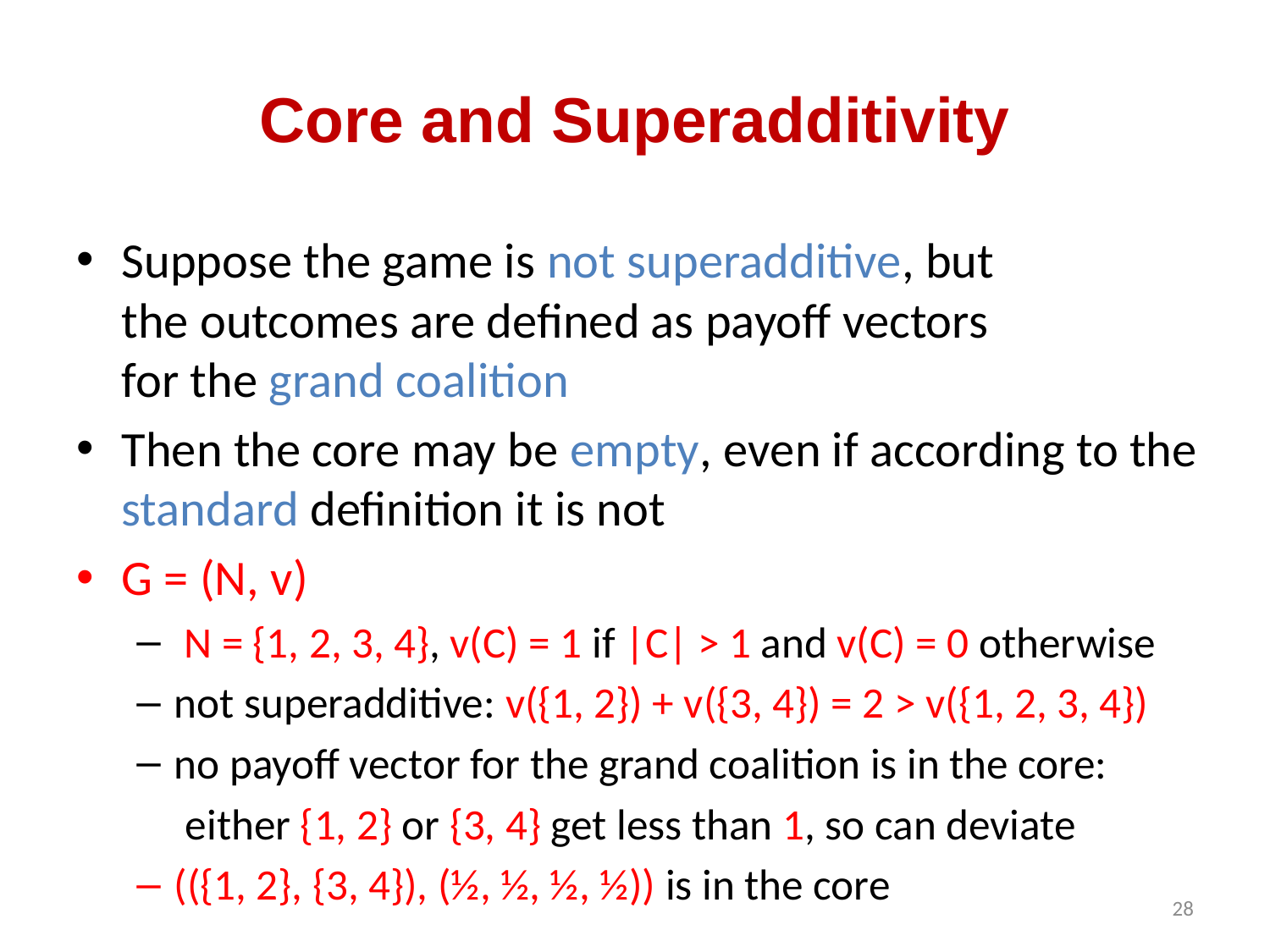

# Core and Superadditivity
Suppose the game is not superadditive, but
the outcomes are defined as payoff vectors
for the grand coalition
Then the core may be empty, even if according to the standard definition it is not
G = (N, v)
 N = {1, 2, 3, 4}, v(C) = 1 if |C| > 1 and v(C) = 0 otherwise
not superadditive: v({1, 2}) + v({3, 4}) = 2 > v({1, 2, 3, 4})
no payoff vector for the grand coalition is in the core:
     either {1, 2} or {3, 4} get less than 1, so can deviate
(({1, 2}, {3, 4}), (½, ½, ½, ½)) is in the core
28